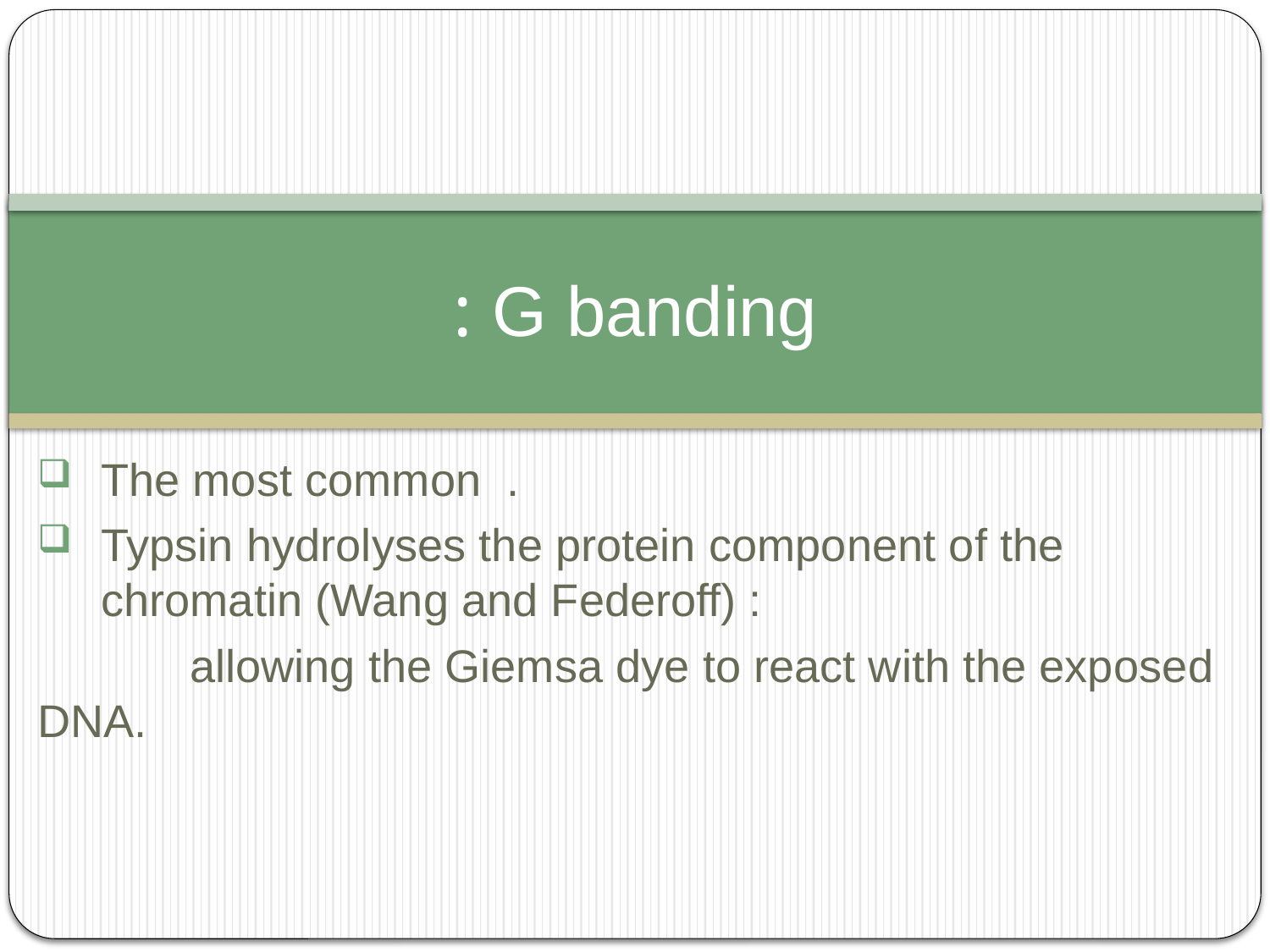

# G banding :
The most common  .
Typsin hydrolyses the protein component of the chromatin (Wang and Federoff) :
            allowing the Giemsa dye to react with the exposed DNA.